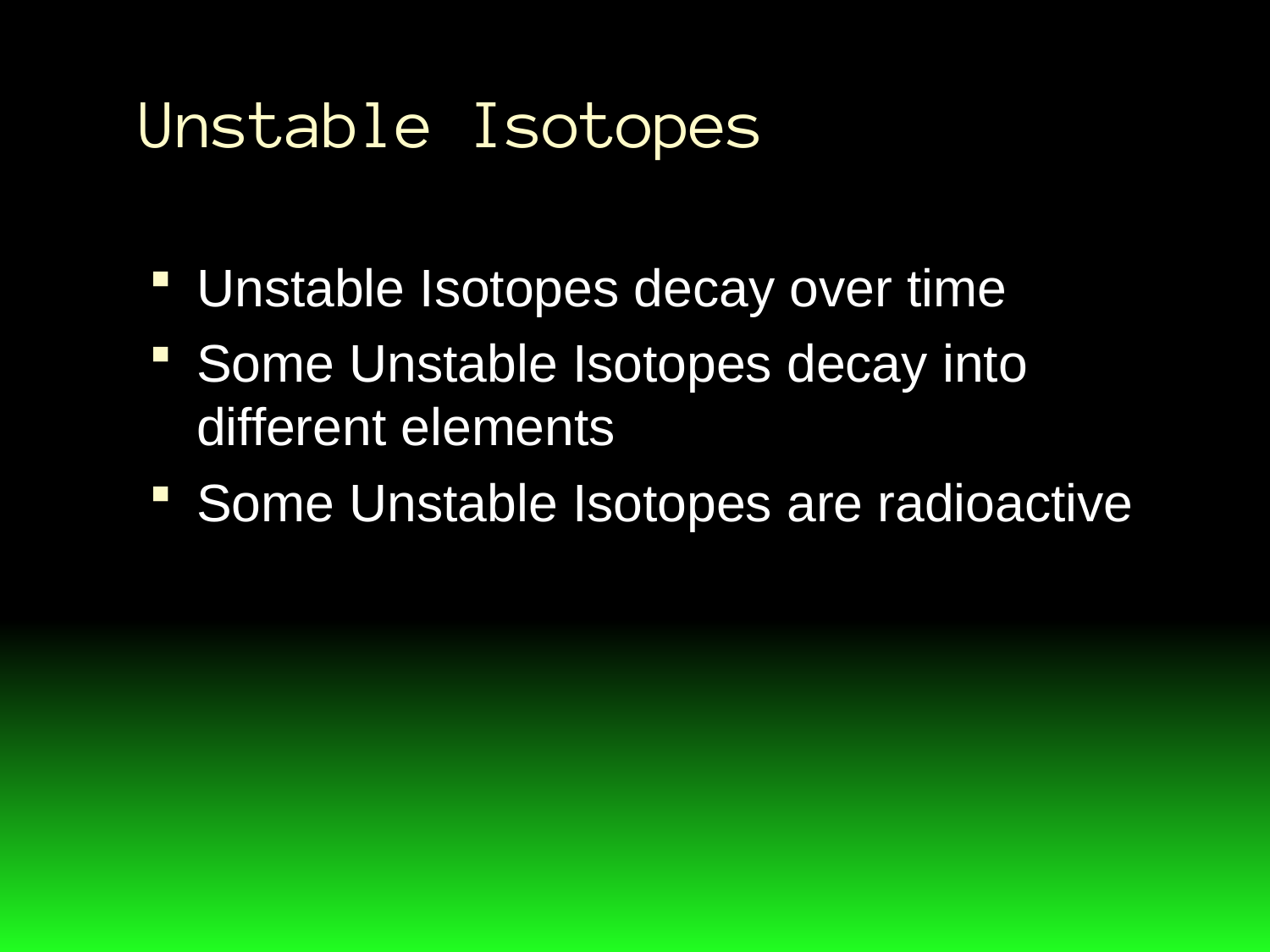

# Unstable Isotopes
Unstable Isotopes decay over time
Some Unstable Isotopes decay into different elements
Some Unstable Isotopes are radioactive